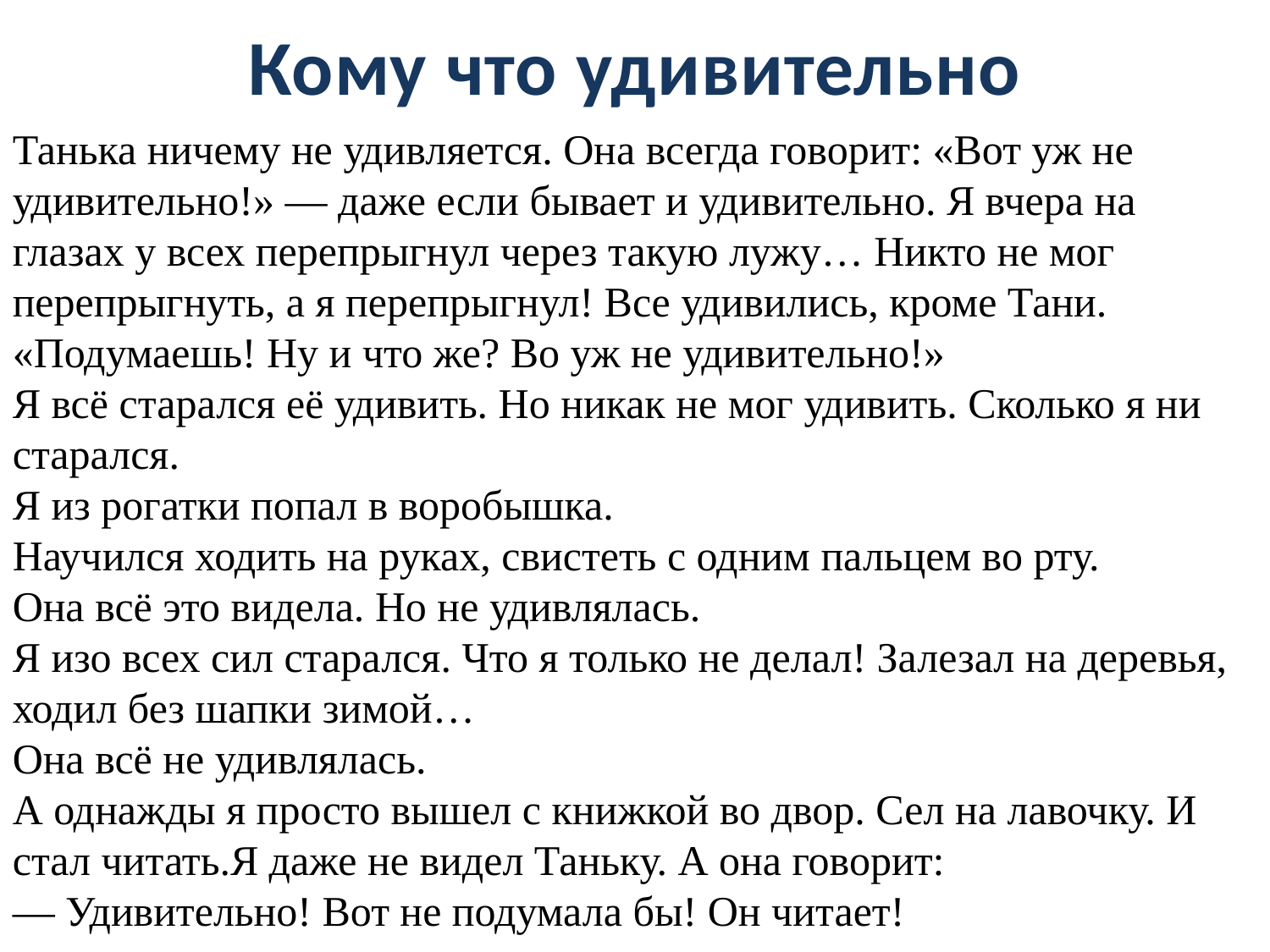

# Кому что удивительно

Танька ничему не удивляется. Она всегда говорит: «Вот уж не удивительно!» — даже если бывает и удивительно. Я вчера на глазах у всех перепрыгнул через такую лужу… Никто не мог перепрыгнуть, а я перепрыгнул! Все удивились, кроме Тани.
«Подумаешь! Ну и что же? Во уж не удивительно!»
Я всё старался её удивить. Но никак не мог удивить. Сколько я ни старался.
Я из рогатки попал в воробышка.
Научился ходить на руках, свистеть с одним пальцем во рту.
Она всё это видела. Но не удивлялась.
Я изо всех сил старался. Что я только не делал! Залезал на деревья, ходил без шапки зимой…
Она всё не удивлялась.
А однажды я просто вышел с книжкой во двор. Сел на лавочку. И стал читать.Я даже не видел Таньку. А она говорит:
— Удивительно! Вот не подумала бы! Он читает!